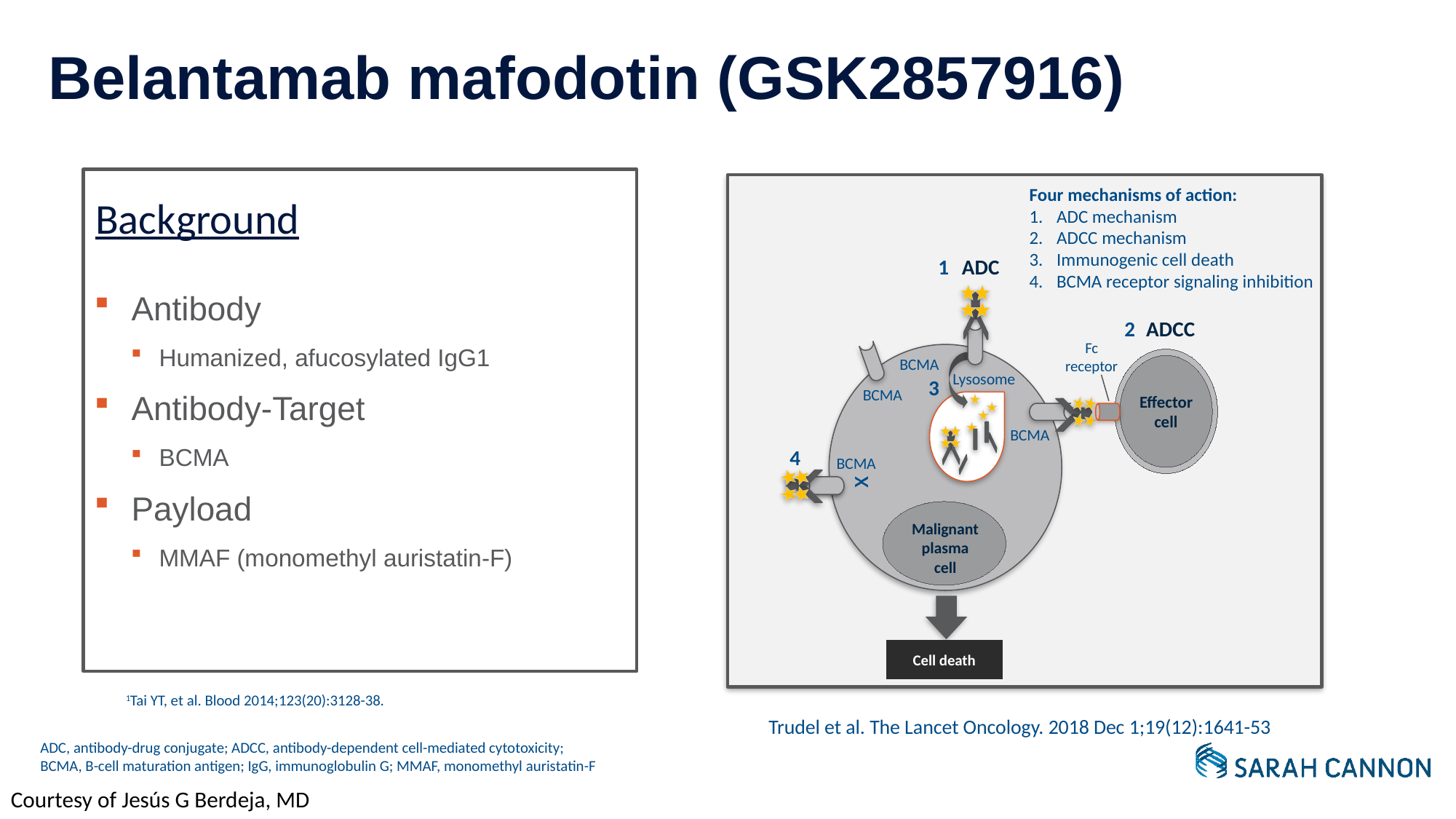

# Belantamab mafodotin (GSK2857916)

Antibody
Humanized, afucosylated IgG1
Antibody-Target
BCMA
Payload
MMAF (monomethyl auristatin-F)

Four mechanisms of action:
ADC mechanism
ADCC mechanism
Immunogenic cell death
BCMA receptor signaling inhibition
Background
ADC

ADCC
Fc
receptor

BCMA

Effector cell

Lysosome
BCMA

BCMA

BCMA

x

Malignant
plasma
cell

Cell death
1
2
3
4
1Tai YT, et al. Blood 2014;123(20):3128-38.
Trudel et al. The Lancet Oncology. 2018 Dec 1;19(12):1641-53.
ADC, antibody-drug conjugate; ADCC, antibody-dependent cell-mediated cytotoxicity;
BCMA, B-cell maturation antigen; IgG, immunoglobulin G; MMAF, monomethyl auristatin-F
Courtesy of Jesús G Berdeja, MD